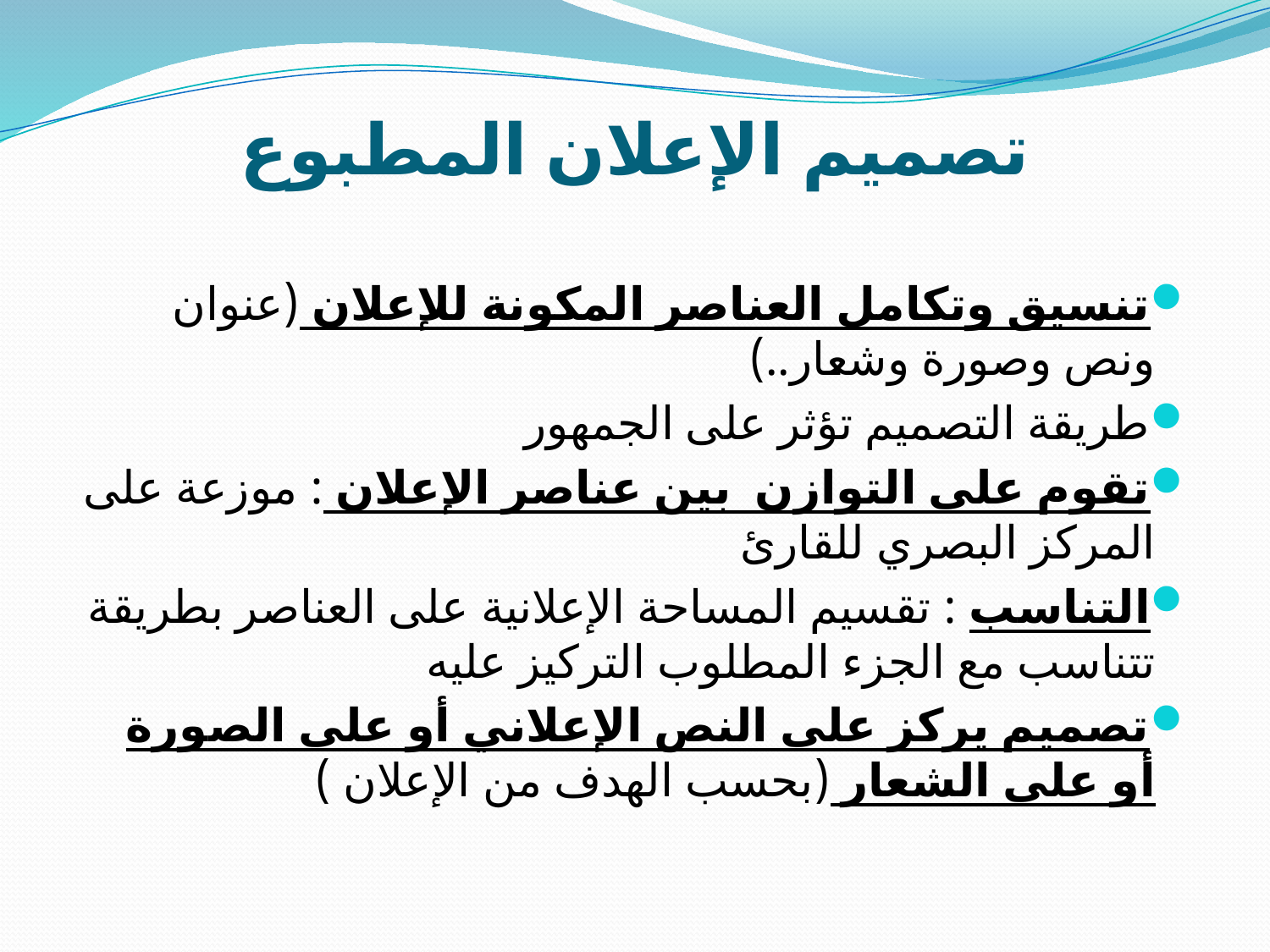

# تصميم الإعلان المطبوع
تنسيق وتكامل العناصر المكونة للإعلان (عنوان ونص وصورة وشعار..)
طريقة التصميم تؤثر على الجمهور
تقوم على التوازن  بين عناصر الإعلان : موزعة على المركز البصري للقارئ
التناسب : تقسيم المساحة الإعلانية على العناصر بطريقة تتناسب مع الجزء المطلوب التركيز عليه
تصميم يركز على النص الإعلاني أو على الصورة أو على الشعار (بحسب الهدف من الإعلان )